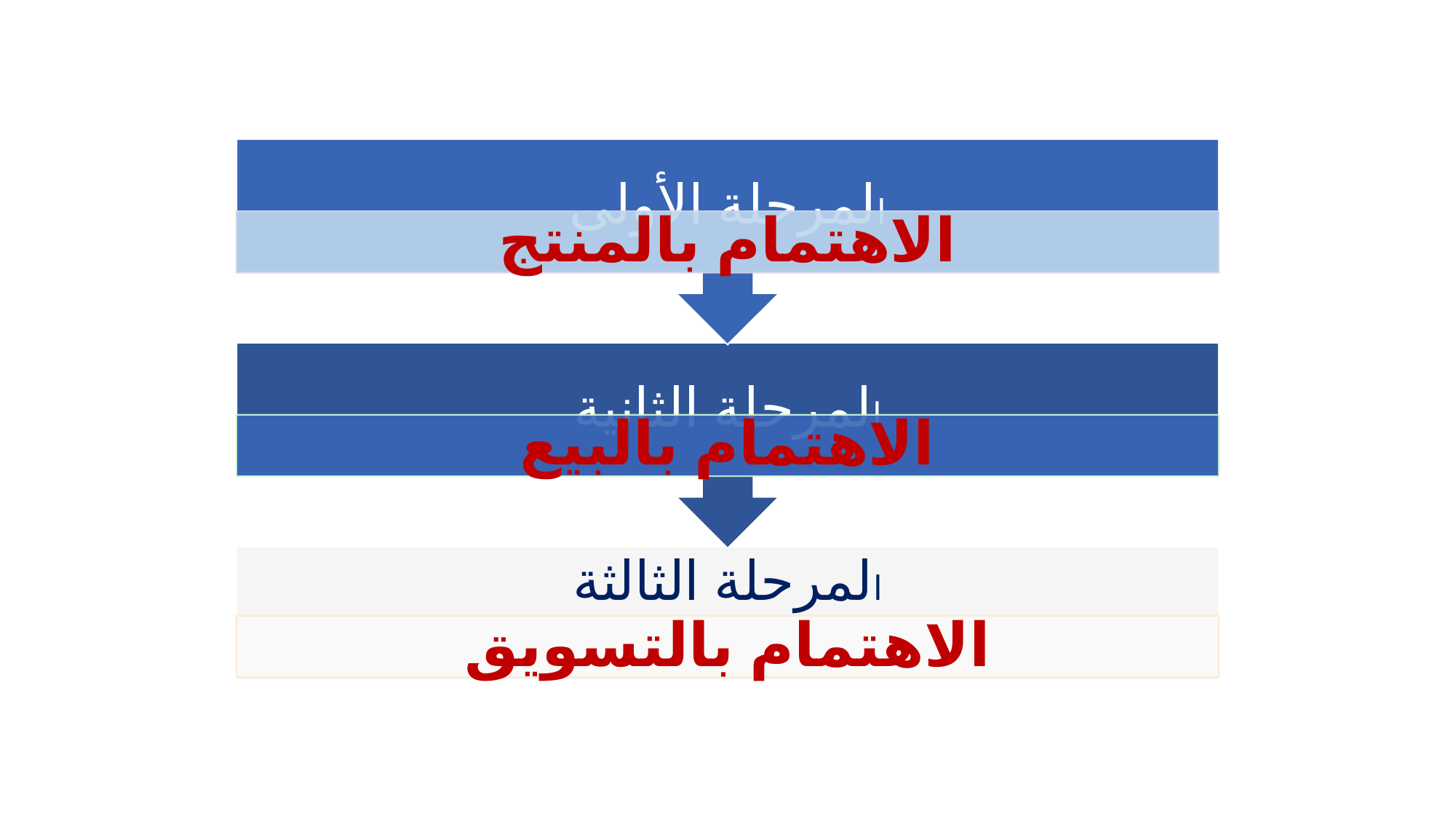

المرحلة الثالثة
الاهتمام بالتسويق
المرحلة الثانية
الاهتمام بالبيع
المرحلة الأولى
الاهتمام بالمنتج